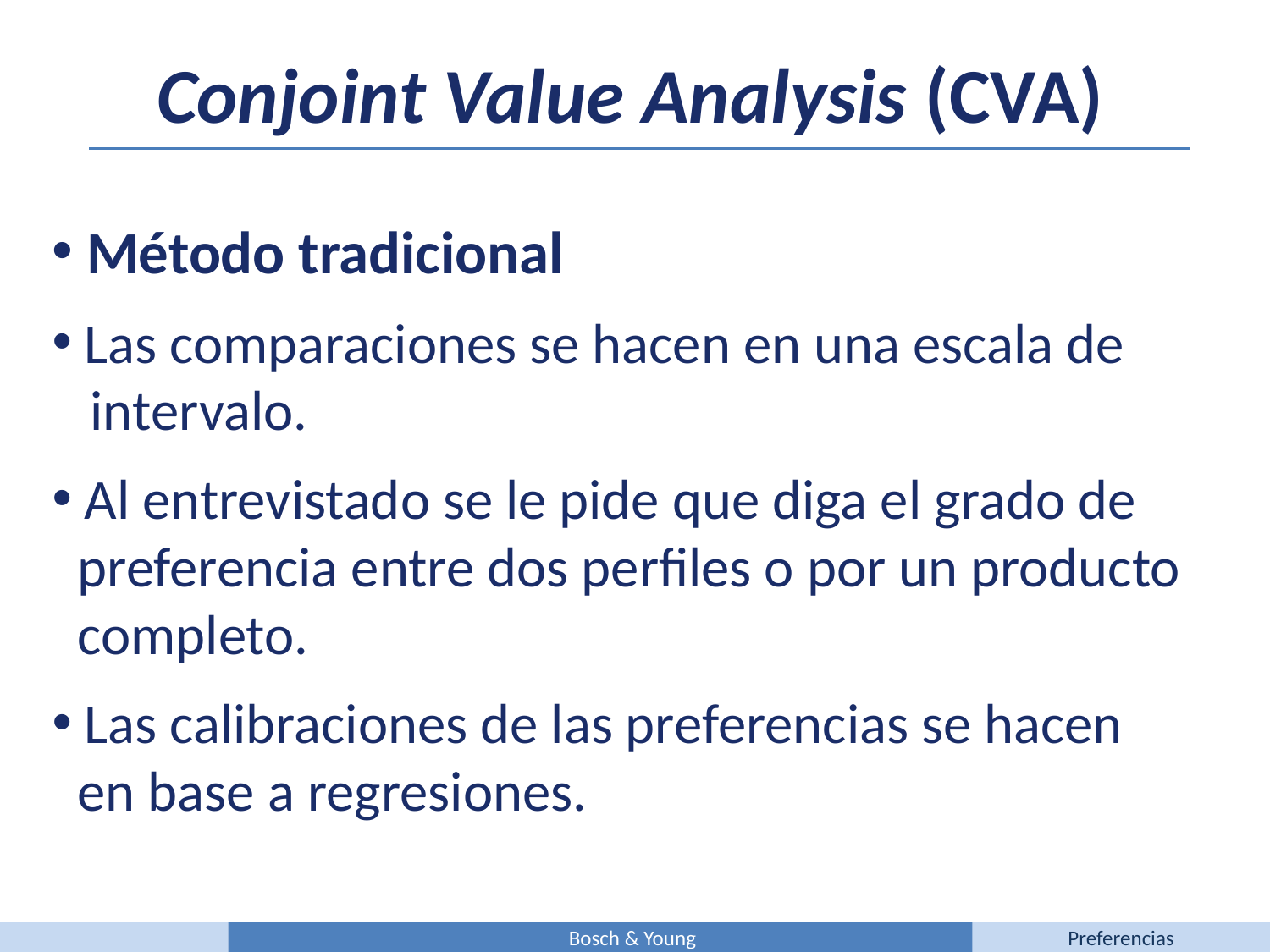

Conjoint Value Analysis (CVA)
 Método tradicional

 Las comparaciones se hacen en una escala de
   intervalo.

 Al entrevistado se le pide que diga el grado de
  preferencia entre dos perfiles o por un producto
  completo.

 Las calibraciones de las preferencias se hacen
  en base a regresiones.

Bosch & Young
Preferencias